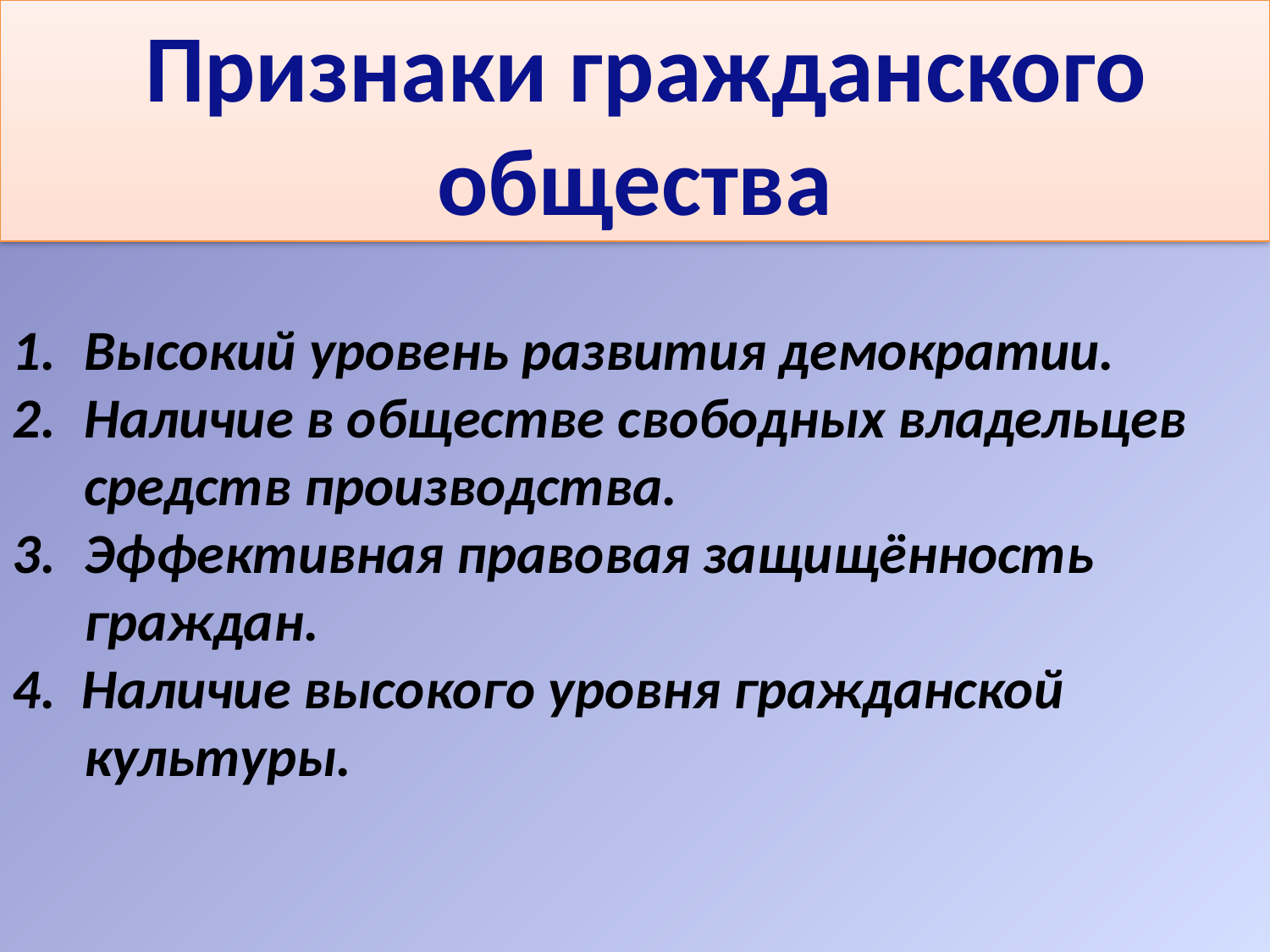

Признаки гражданского общества
Высокий уровень развития демократии.
Наличие в обществе свободных владельцев средств производства.
Эффективная правовая защищённость граждан.
4.  Наличие высокого уровня гражданской культуры.